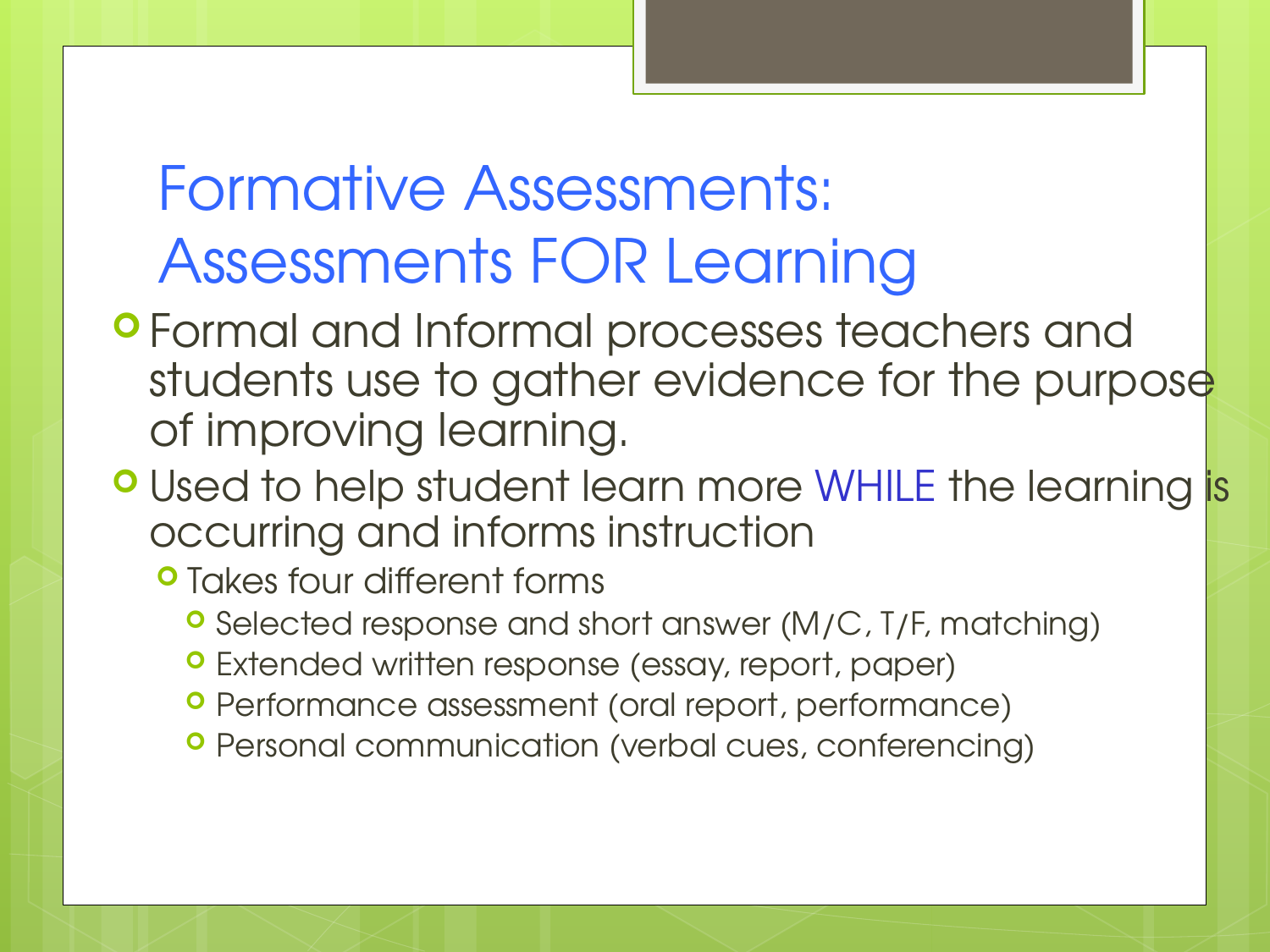

# Formative Assessments: Assessments FOR Learning
Formal and Informal processes teachers and students use to gather evidence for the purpose of improving learning.
Used to help student learn more WHILE the learning is occurring and informs instruction
Takes four different forms
Selected response and short answer (M/C, T/F, matching)
Extended written response (essay, report, paper)
Performance assessment (oral report, performance)
Personal communication (verbal cues, conferencing)